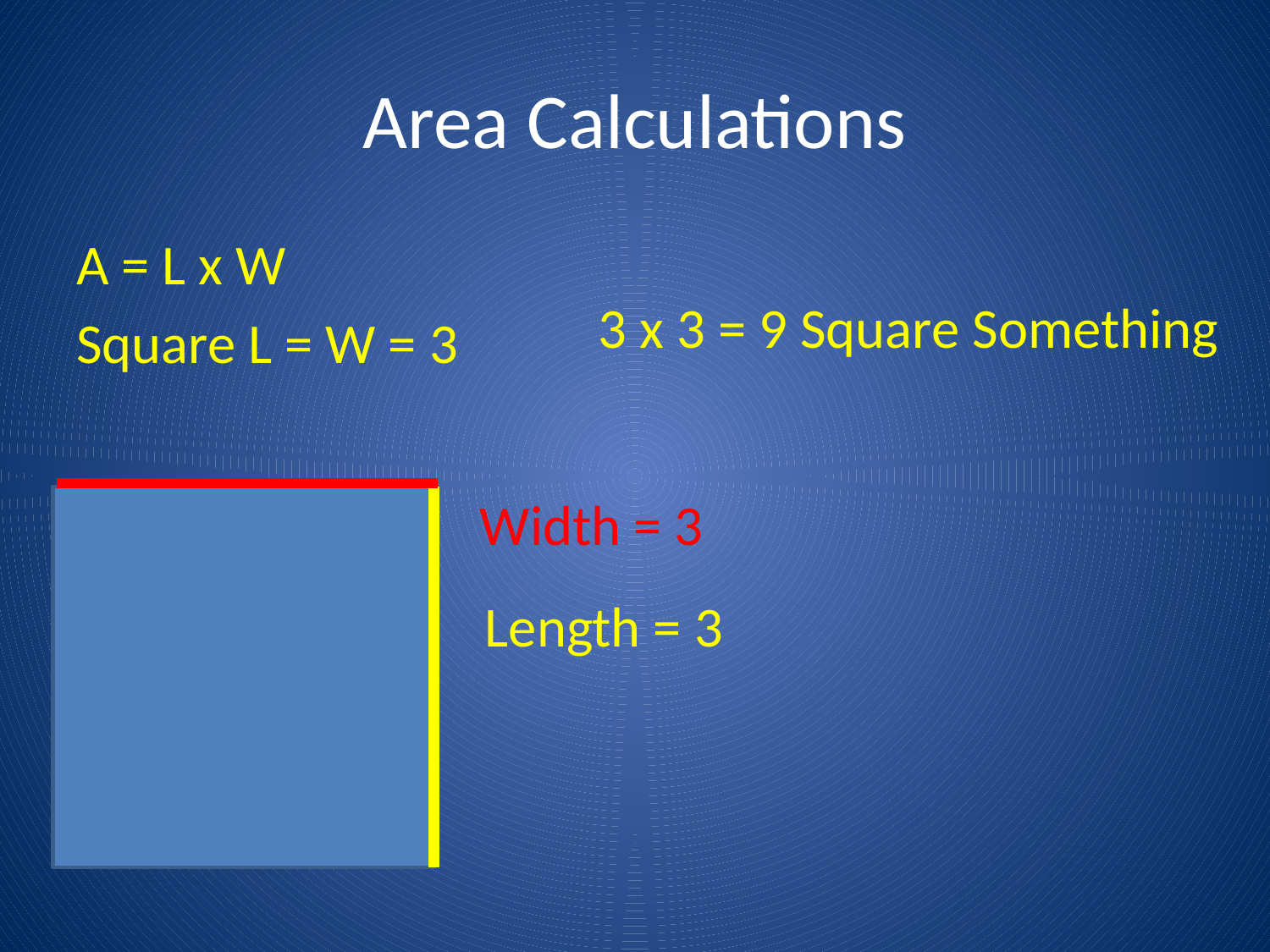

# Area Calculations
A = L x W
Square L = W = 3
3 x 3 = 9 Square Something
Width = 3

  Length = 3